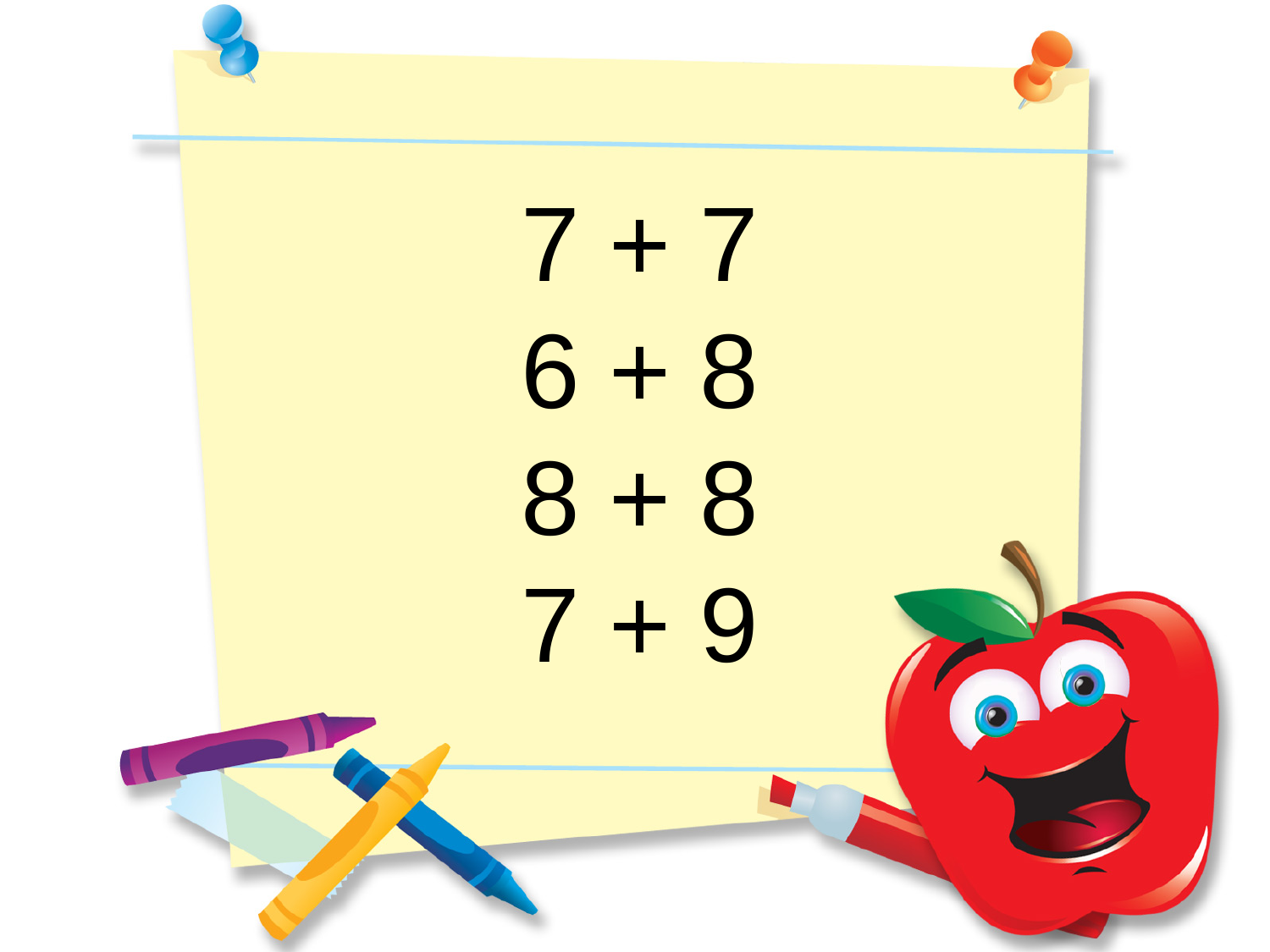

7 + 7
6 + 8
8 + 8
7 + 9